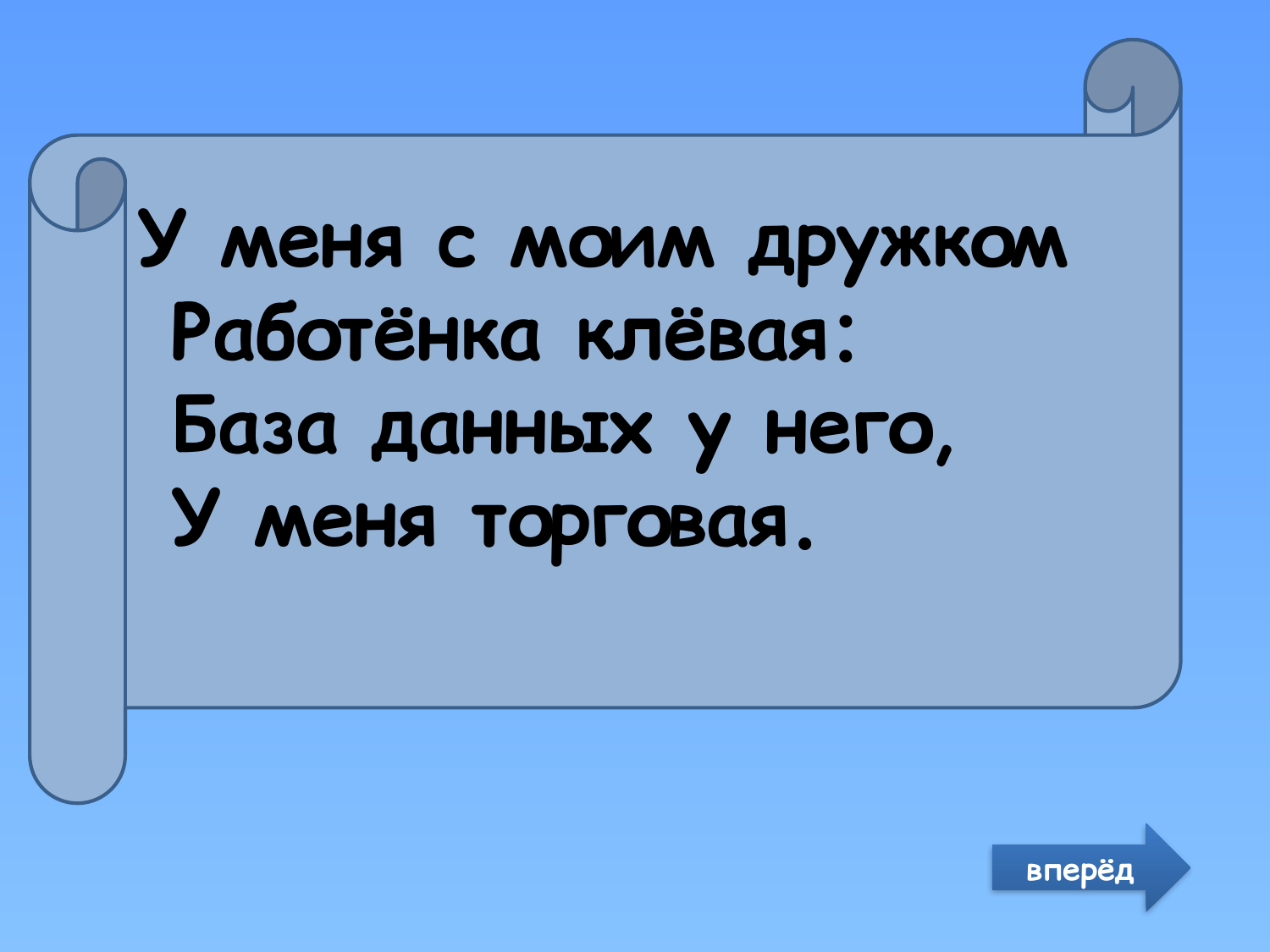

У меня с моим дружком
 Работёнка клёвая:
 База данных у него,
 У меня торговая.

вперёд